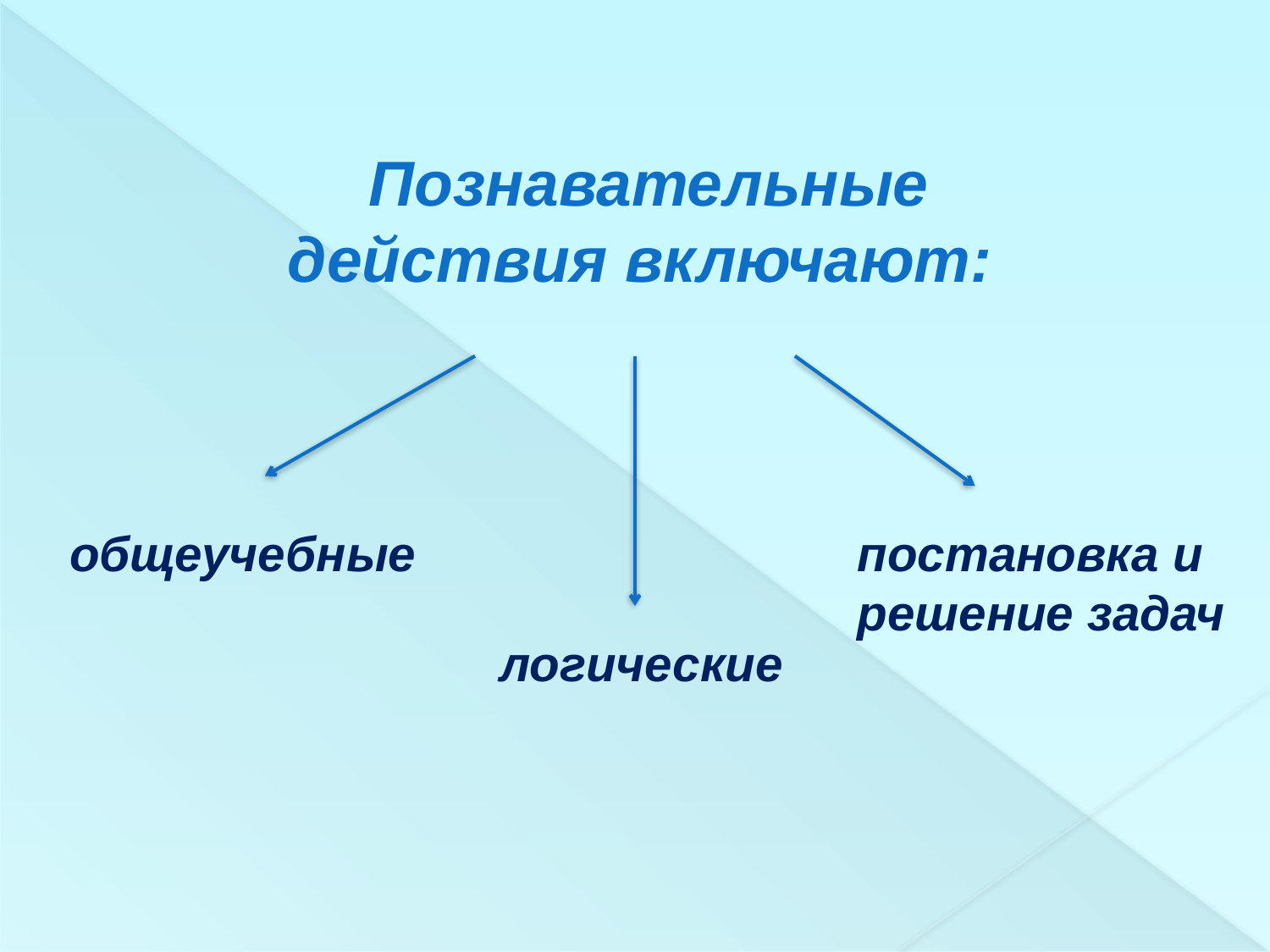

Познавательные действия включают:

общеучебные
постановка и решение задач
логические